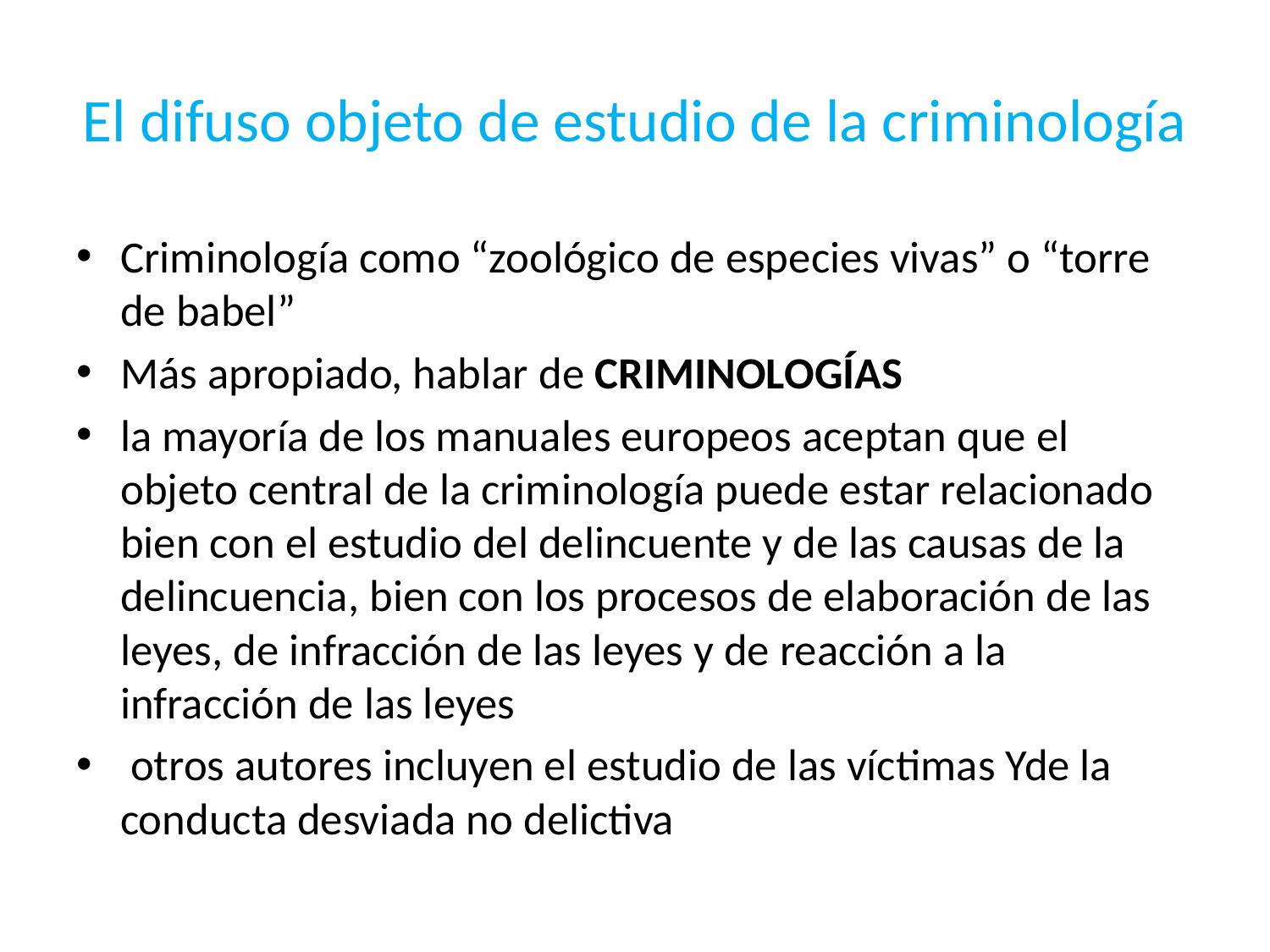

# El difuso objeto de estudio de la criminología
Criminología como “zoológico de especies vivas” o “torre de babel”
Más apropiado, hablar de CRIMINOLOGÍAS
la mayoría de los manuales europeos aceptan que el objeto central de la criminología puede estar relacionado bien con el estudio del delincuente y de las causas de la delincuencia, bien con los procesos de elaboración de las leyes, de infracción de las leyes y de reacción a la infracción de las leyes
 otros autores incluyen el estudio de las víctimas Yde la conducta desviada no delictiva